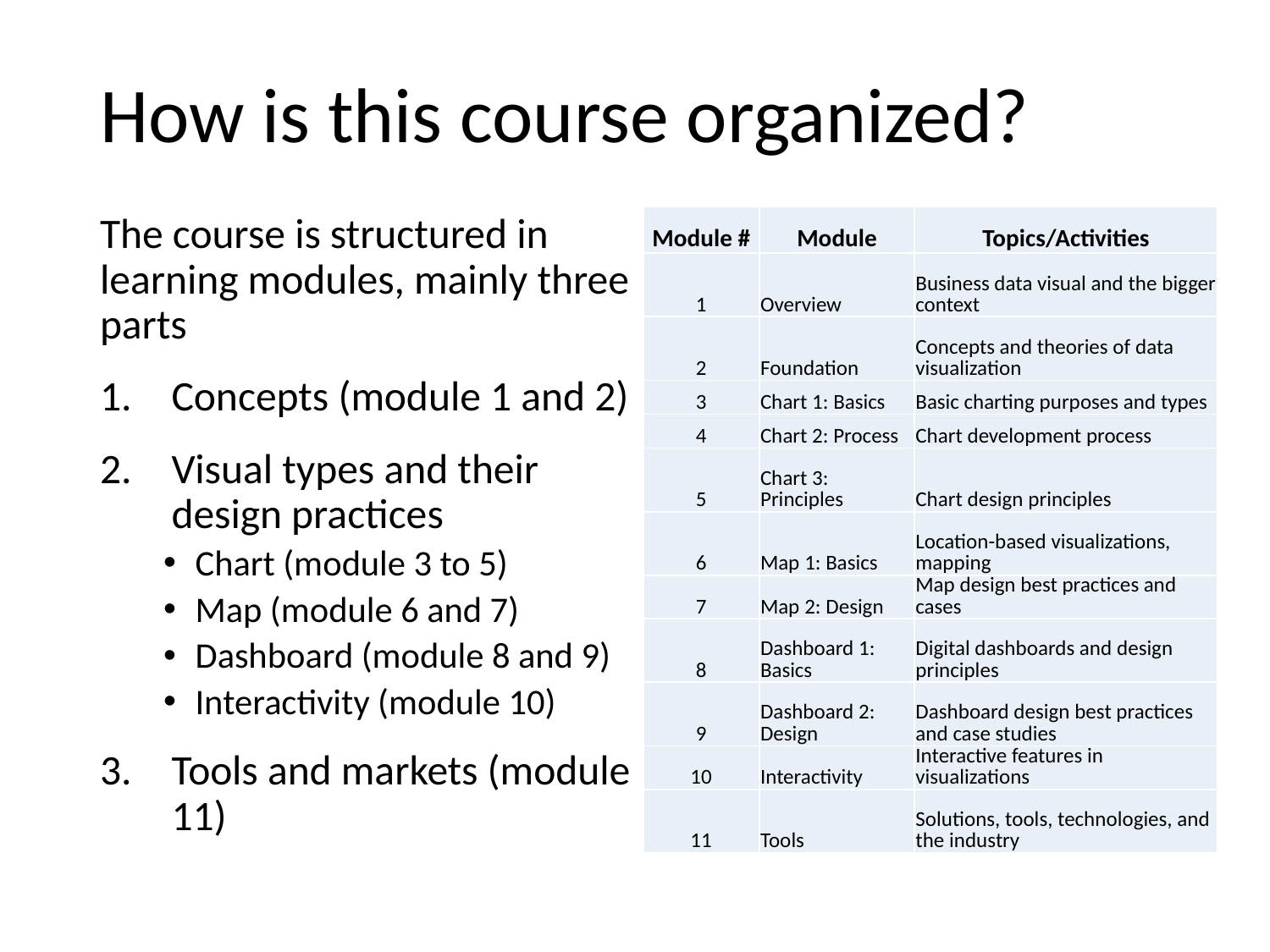

# How is this course organized?
| Module # | Module | Topics/Activities |
| --- | --- | --- |
| 1 | Overview | Business data visual and the bigger context |
| 2 | Foundation | Concepts and theories of data visualization |
| 3 | Chart 1: Basics | Basic charting purposes and types |
| 4 | Chart 2: Process | Chart development process |
| 5 | Chart 3: Principles | Chart design principles |
| 6 | Map 1: Basics | Location-based visualizations, mapping |
| 7 | Map 2: Design | Map design best practices and cases |
| 8 | Dashboard 1: Basics | Digital dashboards and design principles |
| 9 | Dashboard 2: Design | Dashboard design best practices and case studies |
| 10 | Interactivity | Interactive features in visualizations |
| 11 | Tools | Solutions, tools, technologies, and the industry |
The course is structured in learning modules, mainly three parts
Concepts (module 1 and 2)
Visual types and their design practices
Chart (module 3 to 5)
Map (module 6 and 7)
Dashboard (module 8 and 9)
Interactivity (module 10)
Tools and markets (module 11)